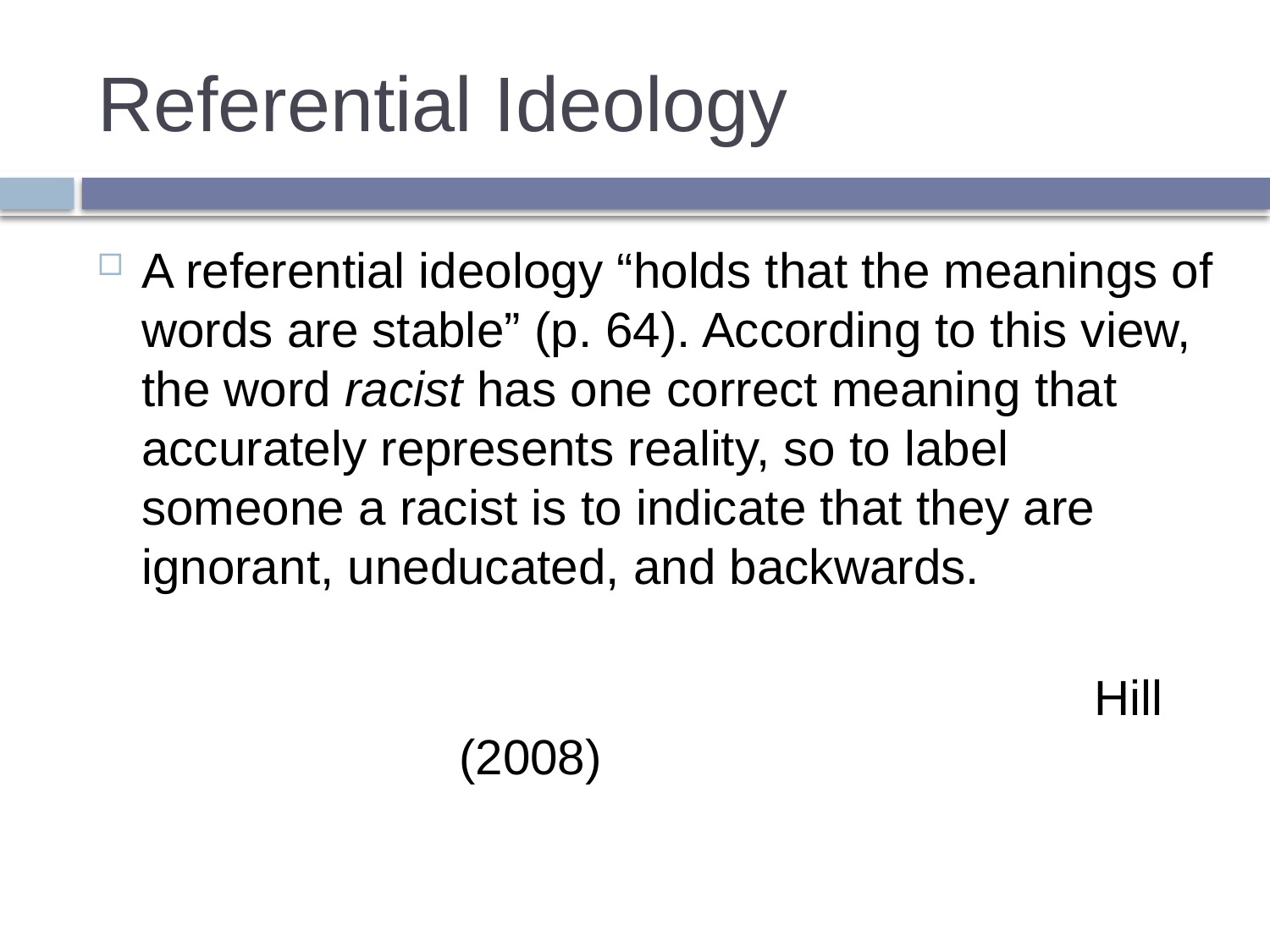

# Referential Ideology
A referential ideology “holds that the meanings of words are stable” (p. 64). According to this view, the word racist has one correct meaning that accurately represents reality, so to label someone a racist is to indicate that they are ignorant, uneducated, and backwards.
						Hill (2008)